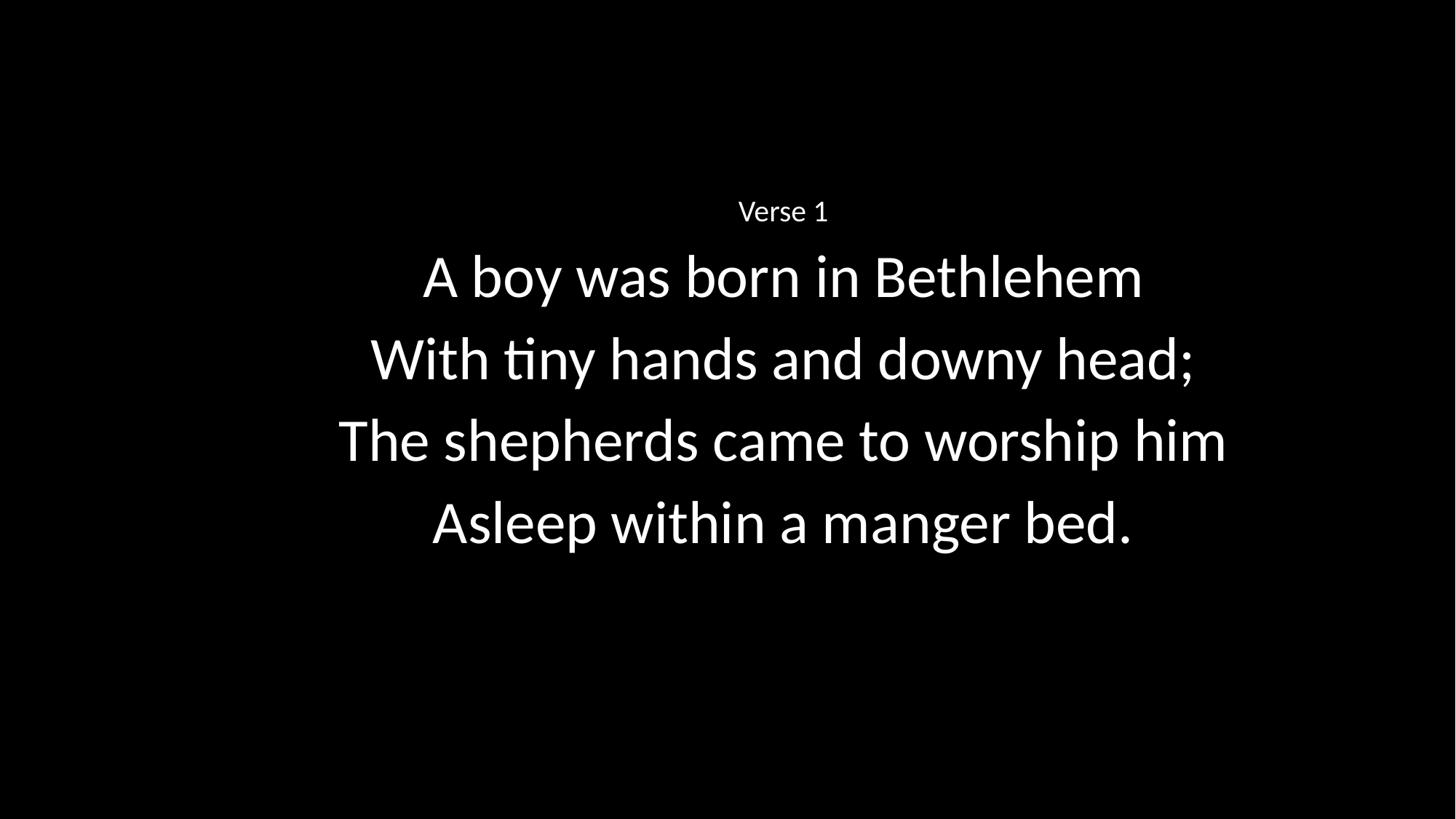

Verse 1
A boy was born in Bethlehem
With tiny hands and downy head;
The shepherds came to worship him
Asleep within a manger bed.